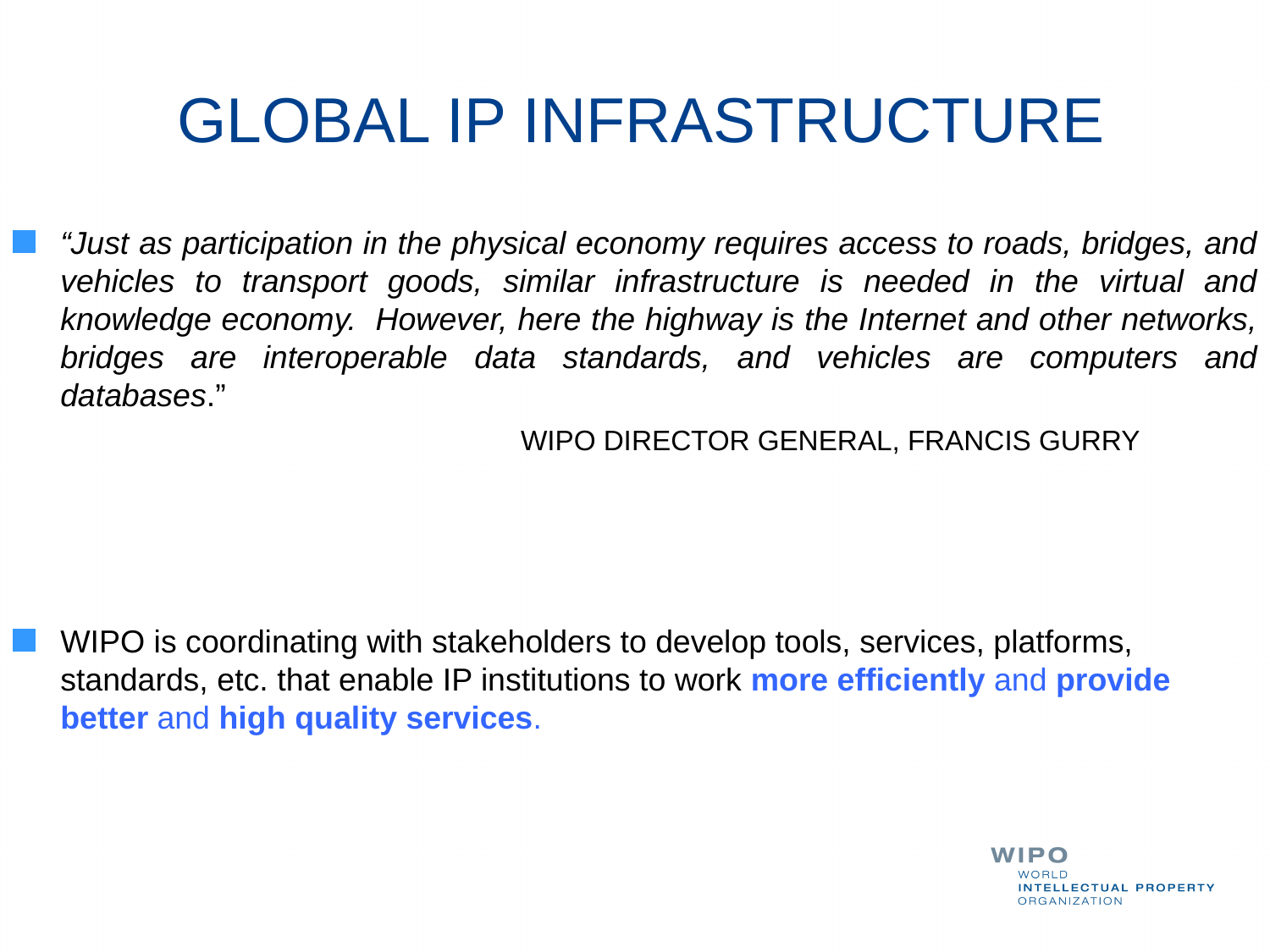

# GLOBAL IP INFRASTRUCTURE
“Just as participation in the physical economy requires access to roads, bridges, and vehicles to transport goods, similar infrastructure is needed in the virtual and knowledge economy.  However, here the highway is the Internet and other networks, bridges are interoperable data standards, and vehicles are computers and databases.”
				WIPO DIRECTOR GENERAL, FRANCIS GURRY

WIPO is coordinating with stakeholders to develop tools, services, platforms, standards, etc. that enable IP institutions to work more efficiently and provide better and high quality services.